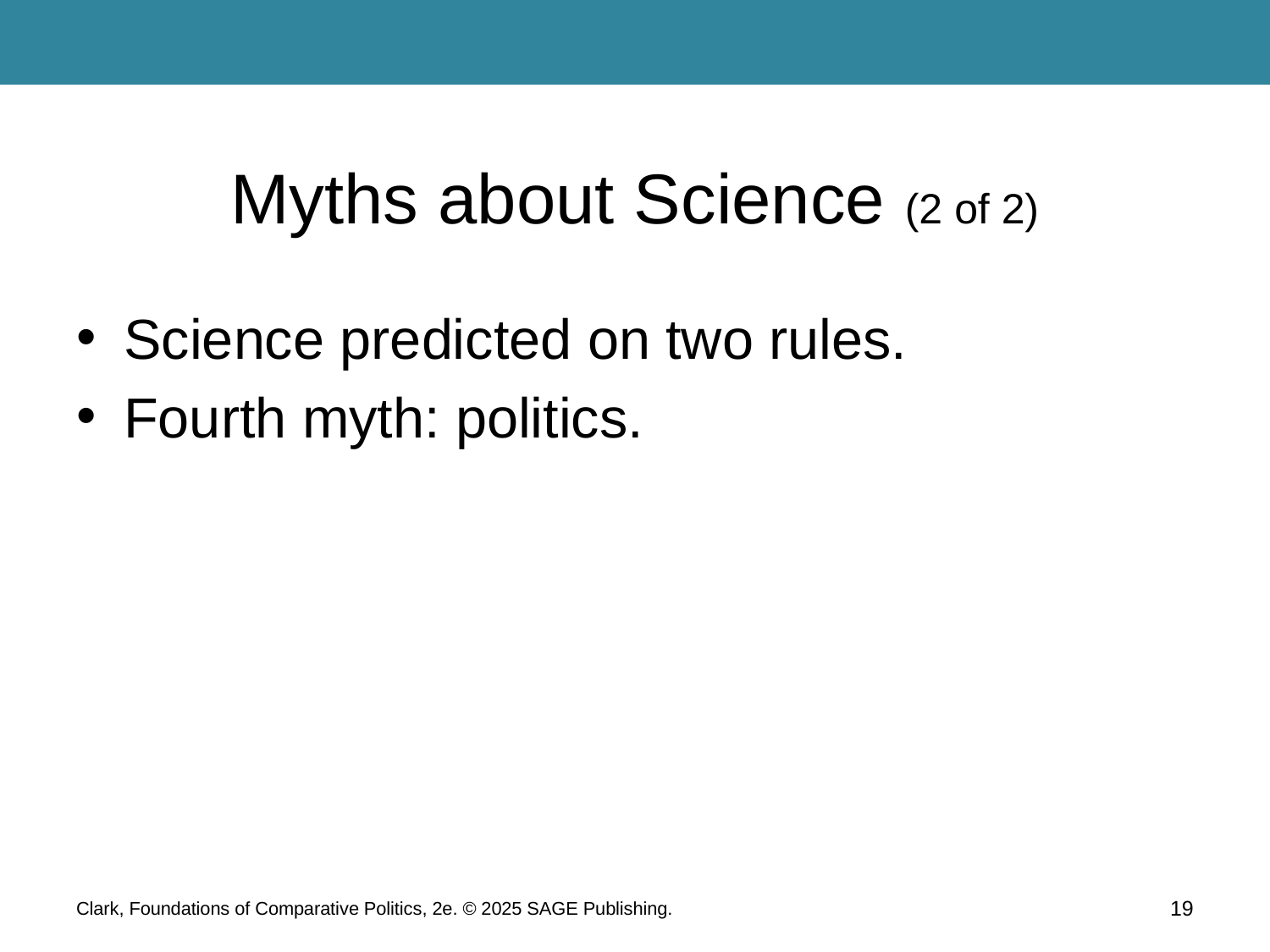

# Myths about Science (2 of 2)
Science predicted on two rules.
Fourth myth: politics.
Clark, Foundations of Comparative Politics, 2e. © 2025 SAGE Publishing.
19